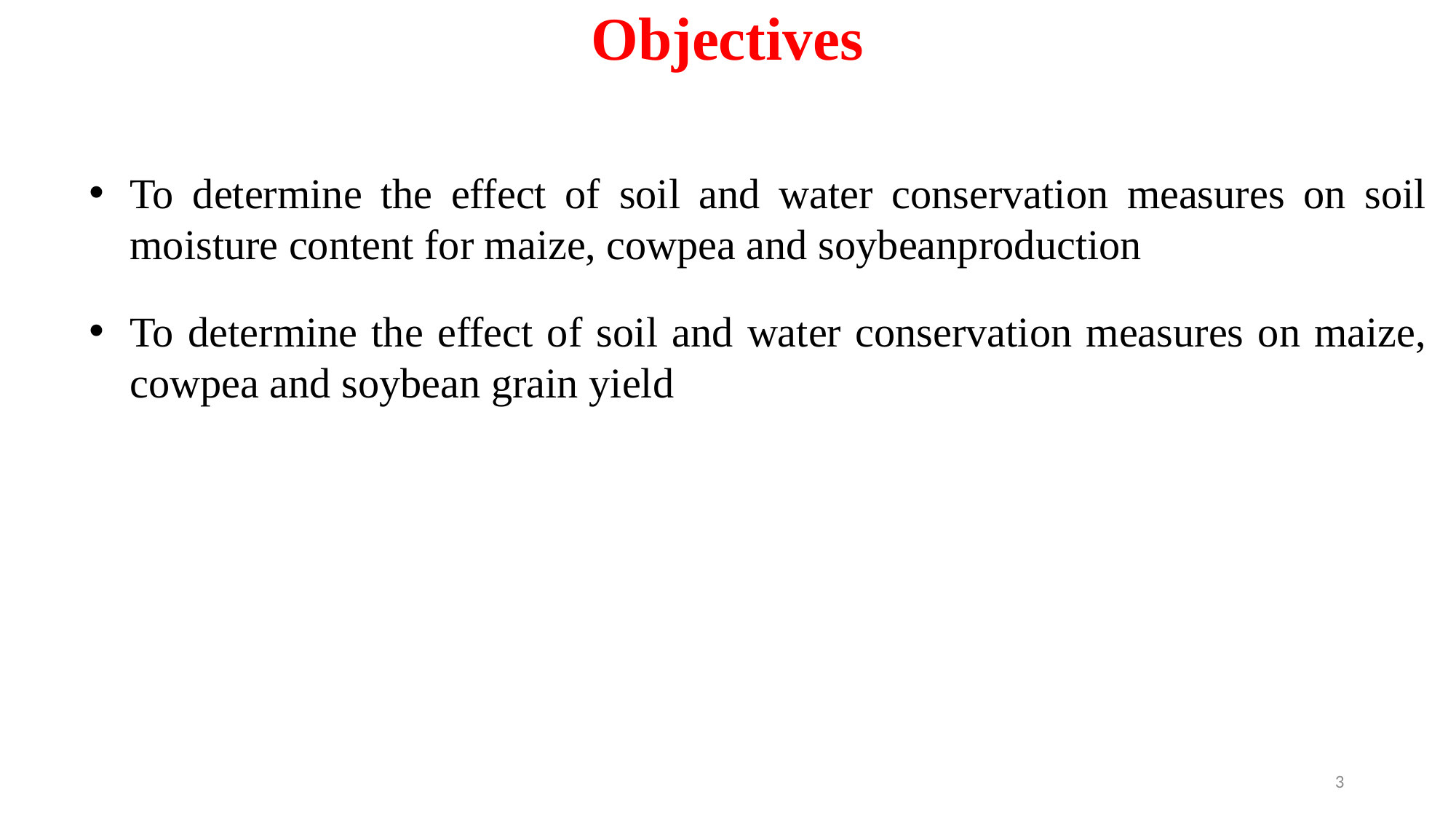

# Objectives

To determine the effect of soil and water conservation measures on soil moisture content for maize, cowpea and soybeanproduction
To determine the effect of soil and water conservation measures on maize, cowpea and soybean grain yield

3